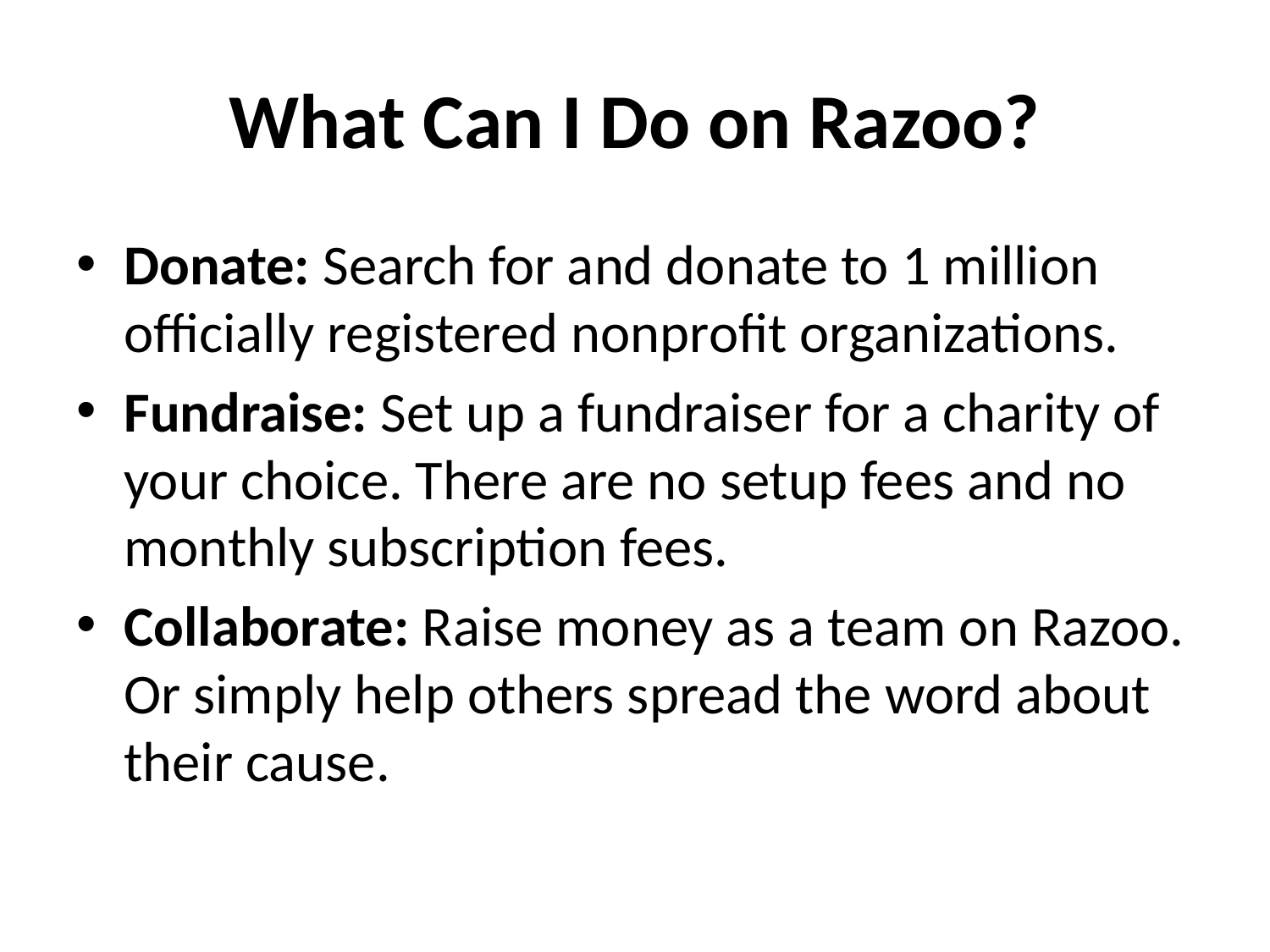

# What Can I Do on Razoo?
Donate: Search for and donate to 1 million officially registered nonprofit organizations.
Fundraise: Set up a fundraiser for a charity of your choice. There are no setup fees and no monthly subscription fees.
Collaborate: Raise money as a team on Razoo. Or simply help others spread the word about their cause.